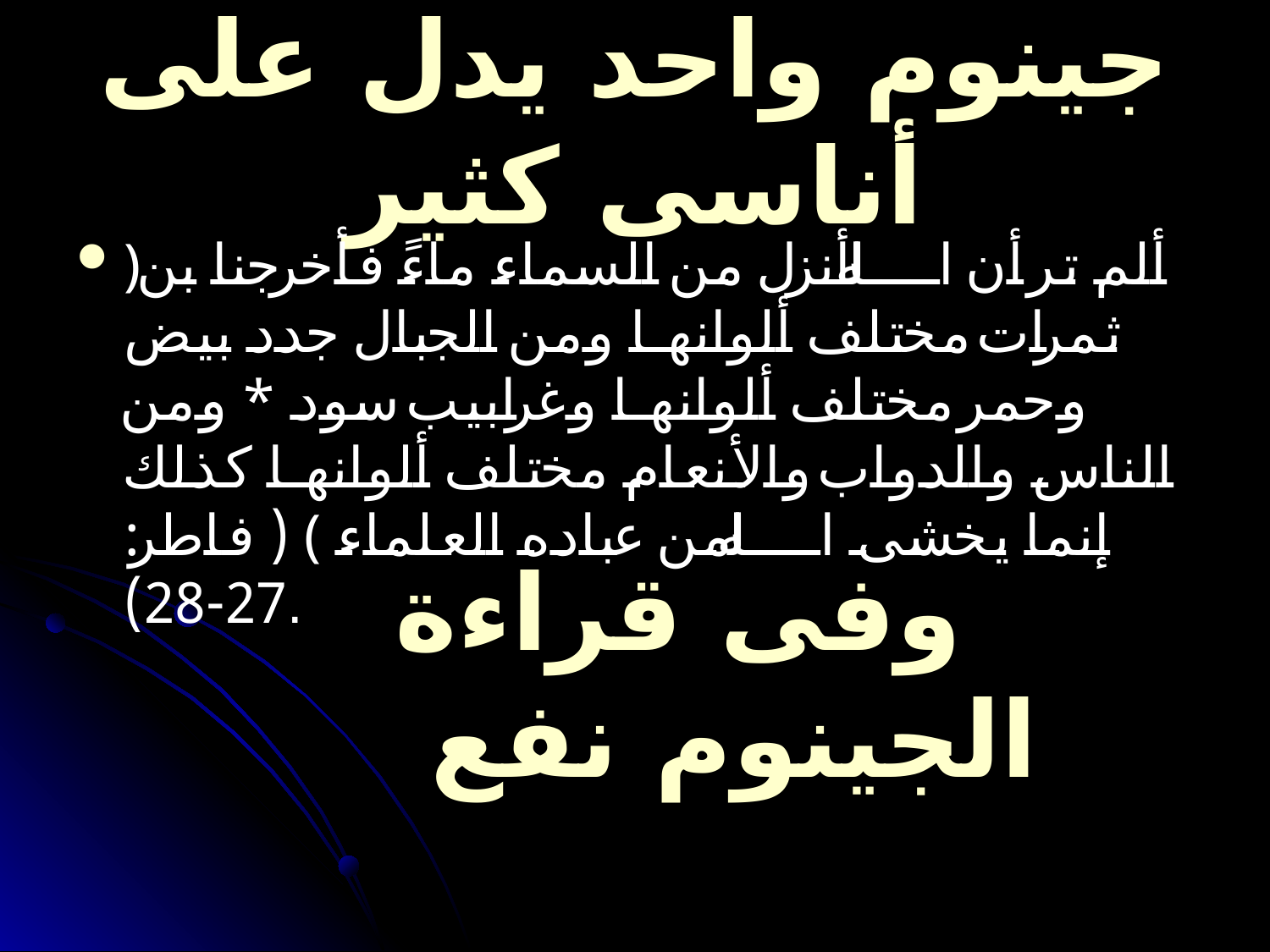

# جينوم واحد يدل على أناسى كثير
﴿ألم تر أن الله أنزل من السماء ماءً فأخرجنا بن ثمرات مختلف ألوانها ومن الجبال جدد بيض وحمر مختلف ألوانها وغرابيب سود * ومن الناس والدواب والأنعام مختلف ألوانها كذلك إنما يخشى الله من عباده العلماء ﴾ ( فاطر: 27-28).
   وفى قراءة الجينوم نفع